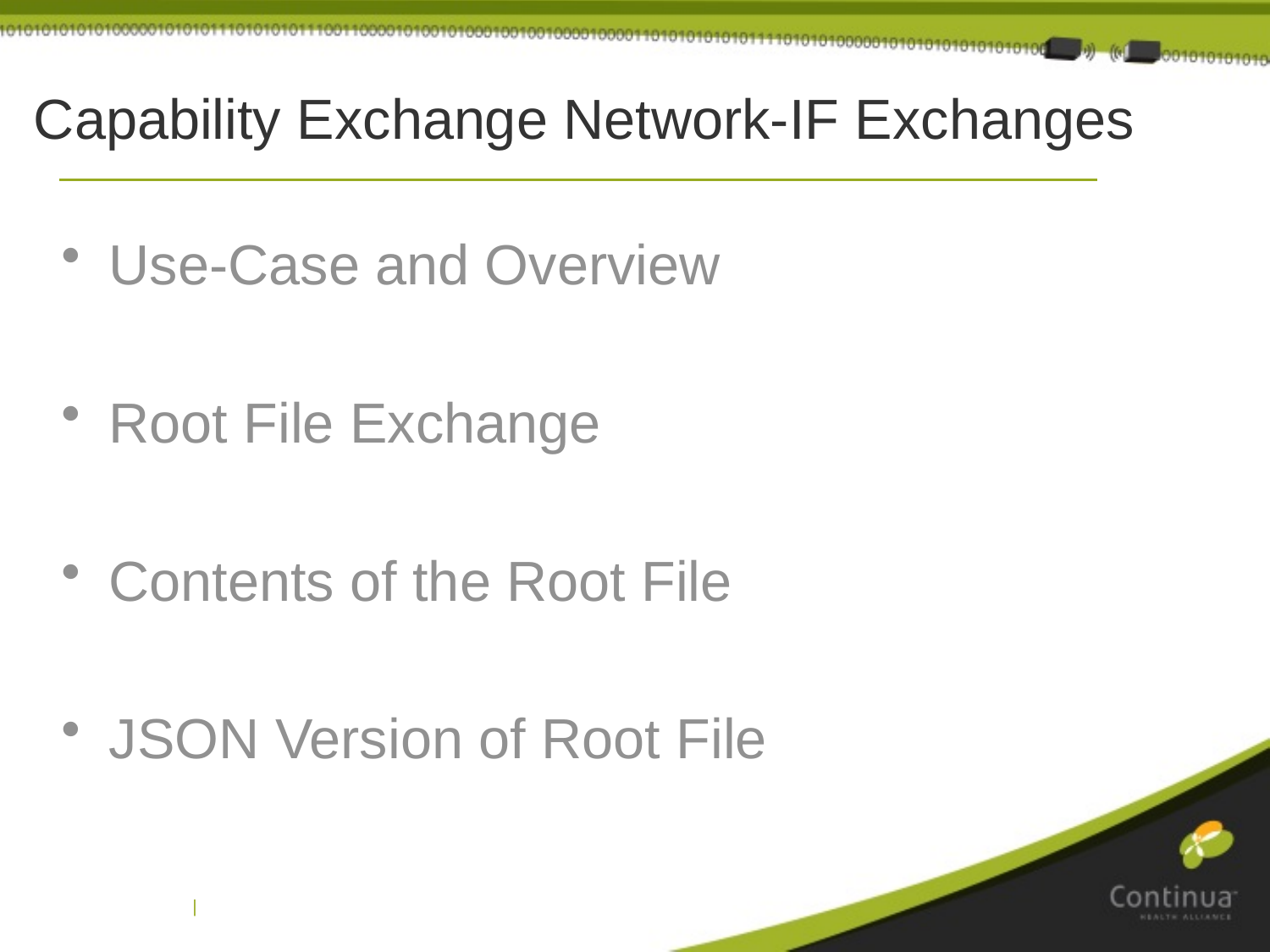

# Capability Exchange Network-IF Exchanges
Use-Case and Overview

Root File Exchange

Contents of the Root File

JSON Version of Root File